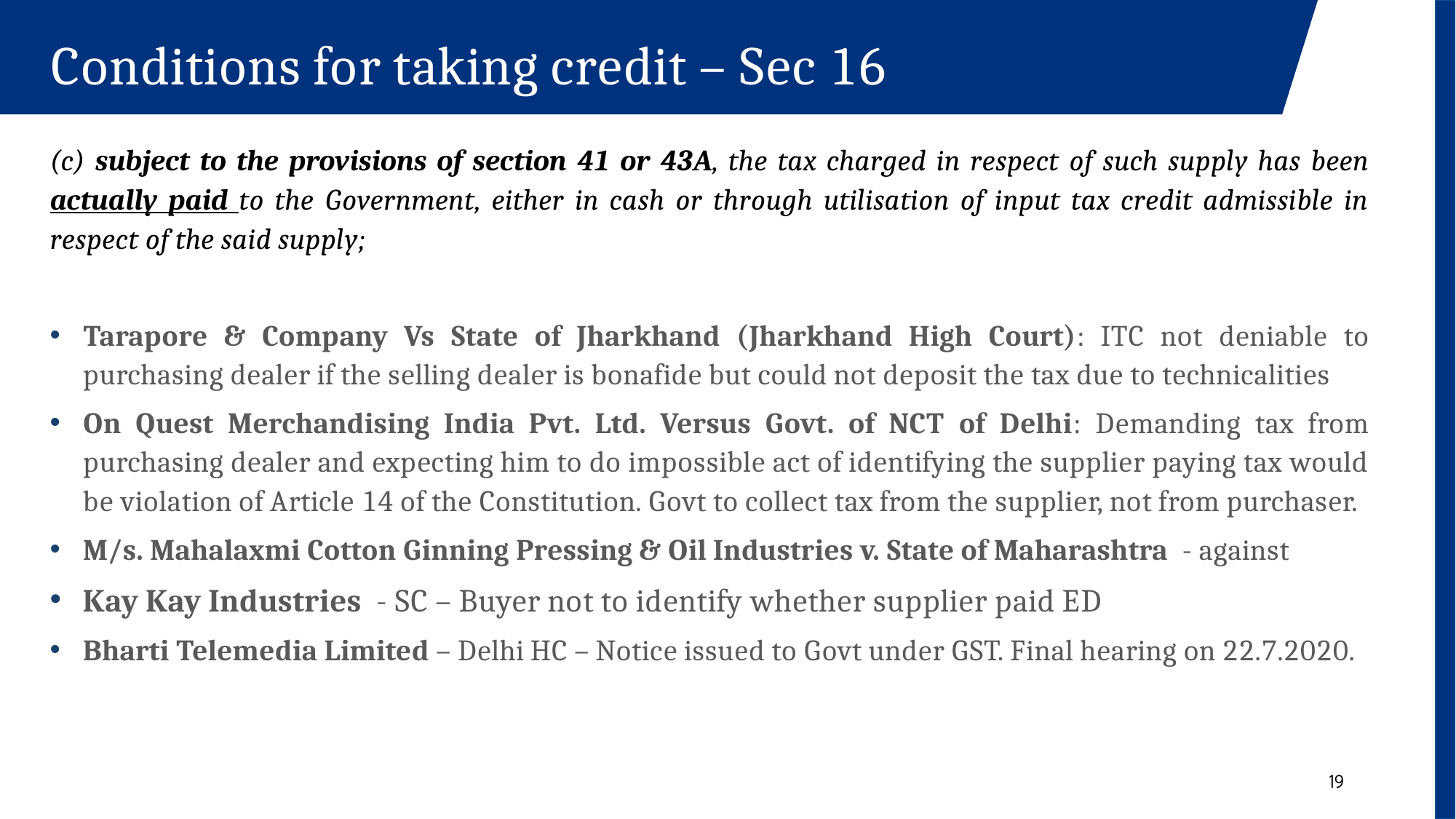

Conditions for taking credit – Sec 16
(c) subject to the provisions of section 41 or 43A, the tax charged in respect of such supply has been actually paid to the Government, either in cash or through utilisation of input tax credit admissible in respect of the said supply;

Tarapore & Company Vs State of Jharkhand (Jharkhand High Court): ITC not deniable to purchasing dealer if the selling dealer is bonafide but could not deposit the tax due to technicalities
On Quest Merchandising India Pvt. Ltd. Versus Govt. of NCT of Delhi: Demanding tax from purchasing dealer and expecting him to do impossible act of identifying the supplier paying tax would be violation of Article 14 of the Constitution. Govt to collect tax from the supplier, not from purchaser.
M/s. Mahalaxmi Cotton Ginning Pressing & Oil Industries v. State of Maharashtra  - against
Kay Kay Industries  - SC – Buyer not to identify whether supplier paid ED
Bharti Telemedia Limited – Delhi HC – Notice issued to Govt under GST. Final hearing on 22.7.2020.

19